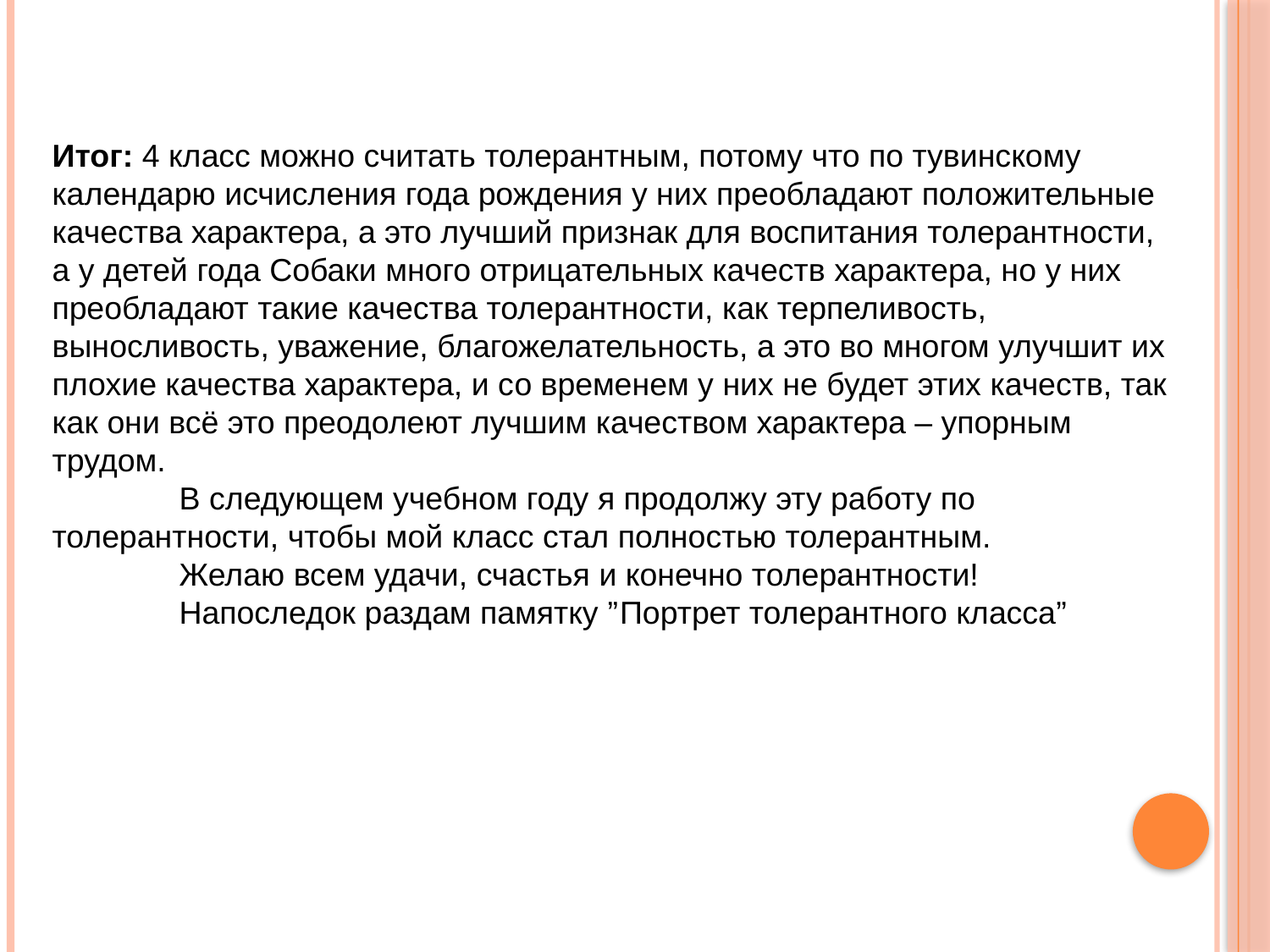

Итог: 4 класс можно считать толерантным, потому что по тувинскому календарю исчисления года рождения у них преобладают положительные качества характера, а это лучший признак для воспитания толерантности, а у детей года Собаки много отрицательных качеств характера, но у них преобладают такие качества толерантности, как терпеливость, выносливость, уважение, благожелательность, а это во многом улучшит их плохие качества характера, и со временем у них не будет этих качеств, так как они всё это преодолеют лучшим качеством характера – упорным трудом.
	В следующем учебном году я продолжу эту работу по толерантности, чтобы мой класс стал полностью толерантным.
	Желаю всем удачи, счастья и конечно толерантности!
	Напоследок раздам памятку ”Портрет толерантного класса”